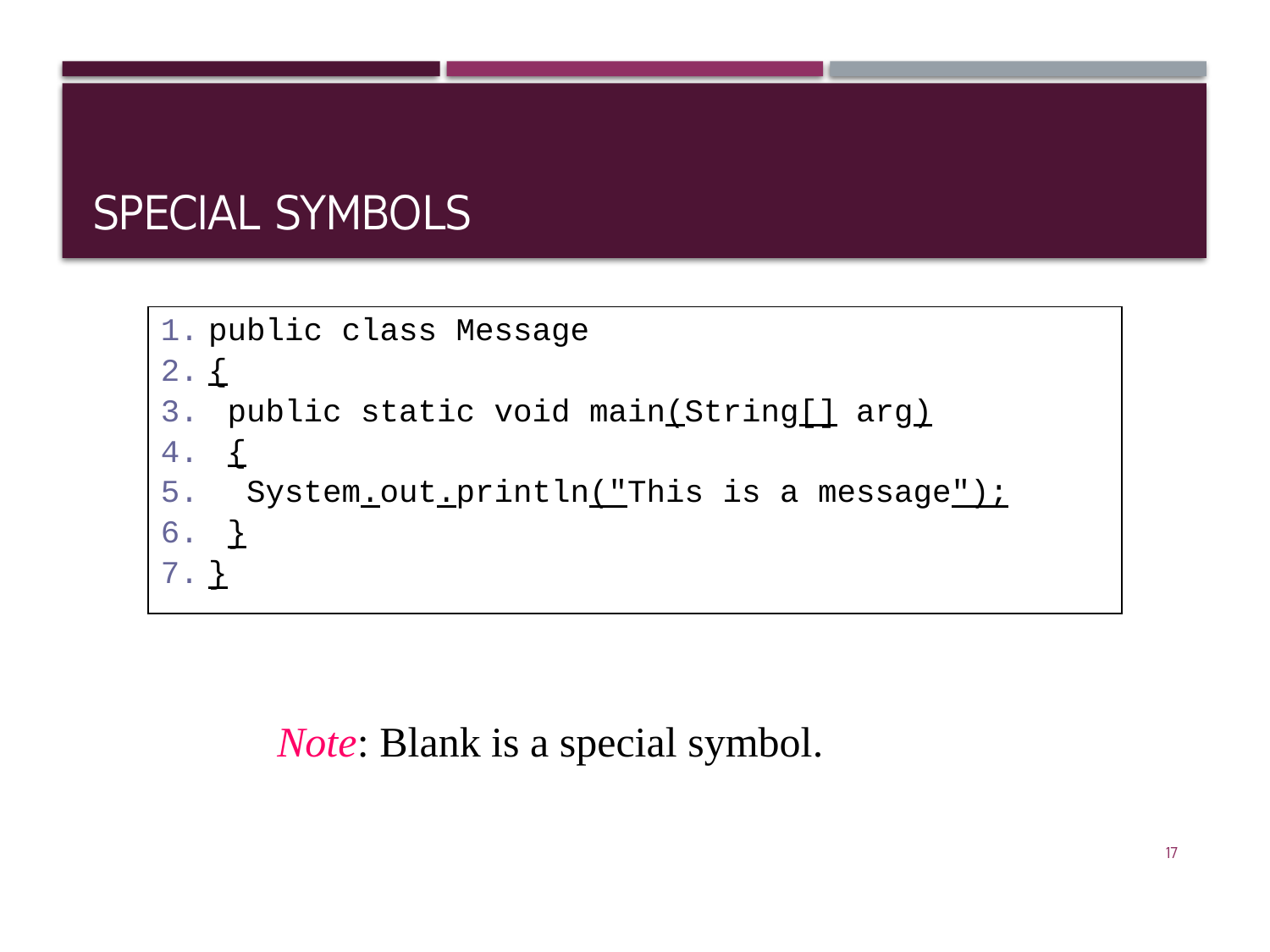

# Special Symbols
public class Message
{
 public static void main(String[] arg)
 {
  System.out.println("This is a message");
 }
}
Note: Blank is a special symbol.
17